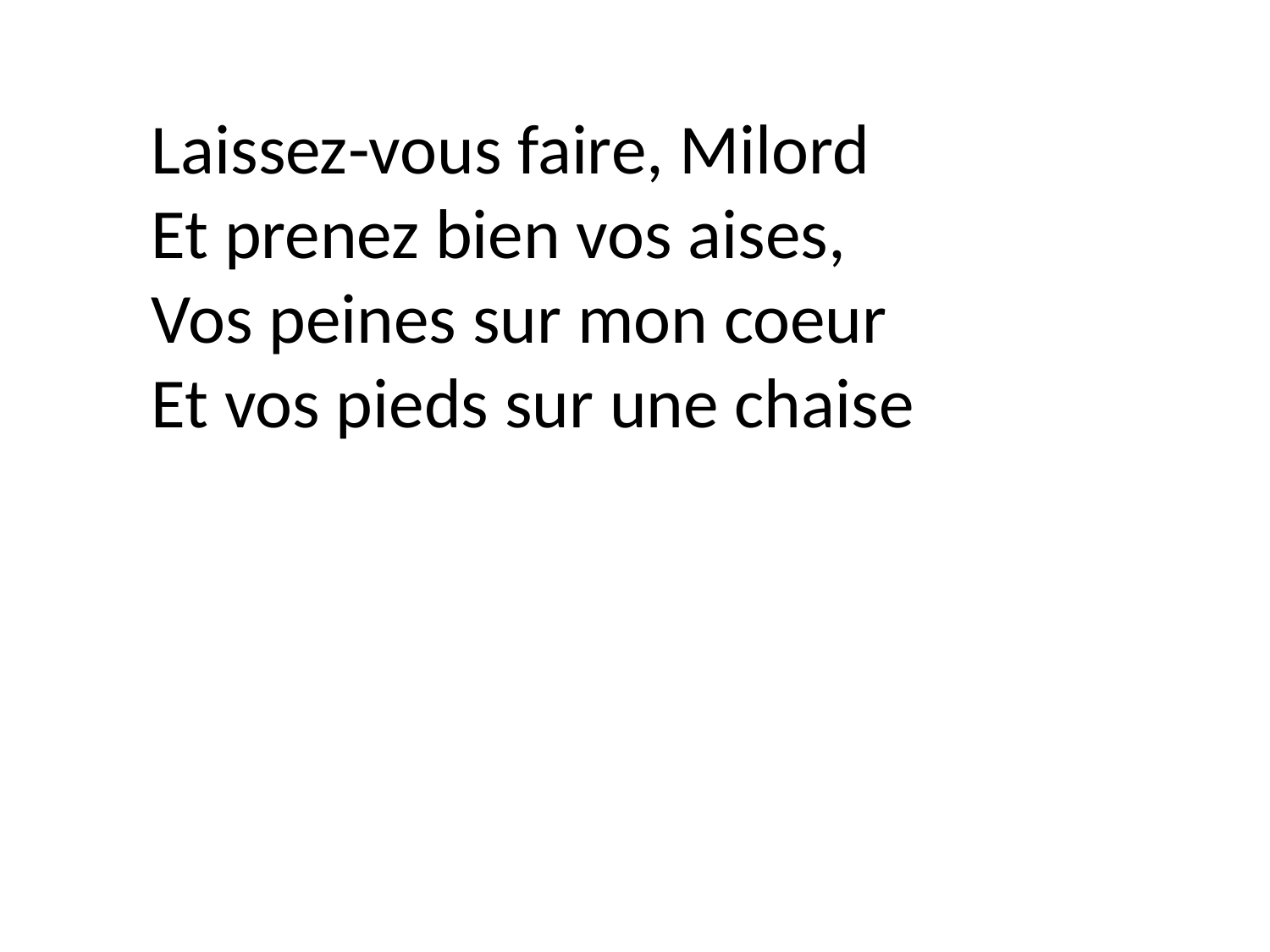

Laissez-vous faire, Milord
Et prenez bien vos aises,
Vos peines sur mon coeur
Et vos pieds sur une chaise